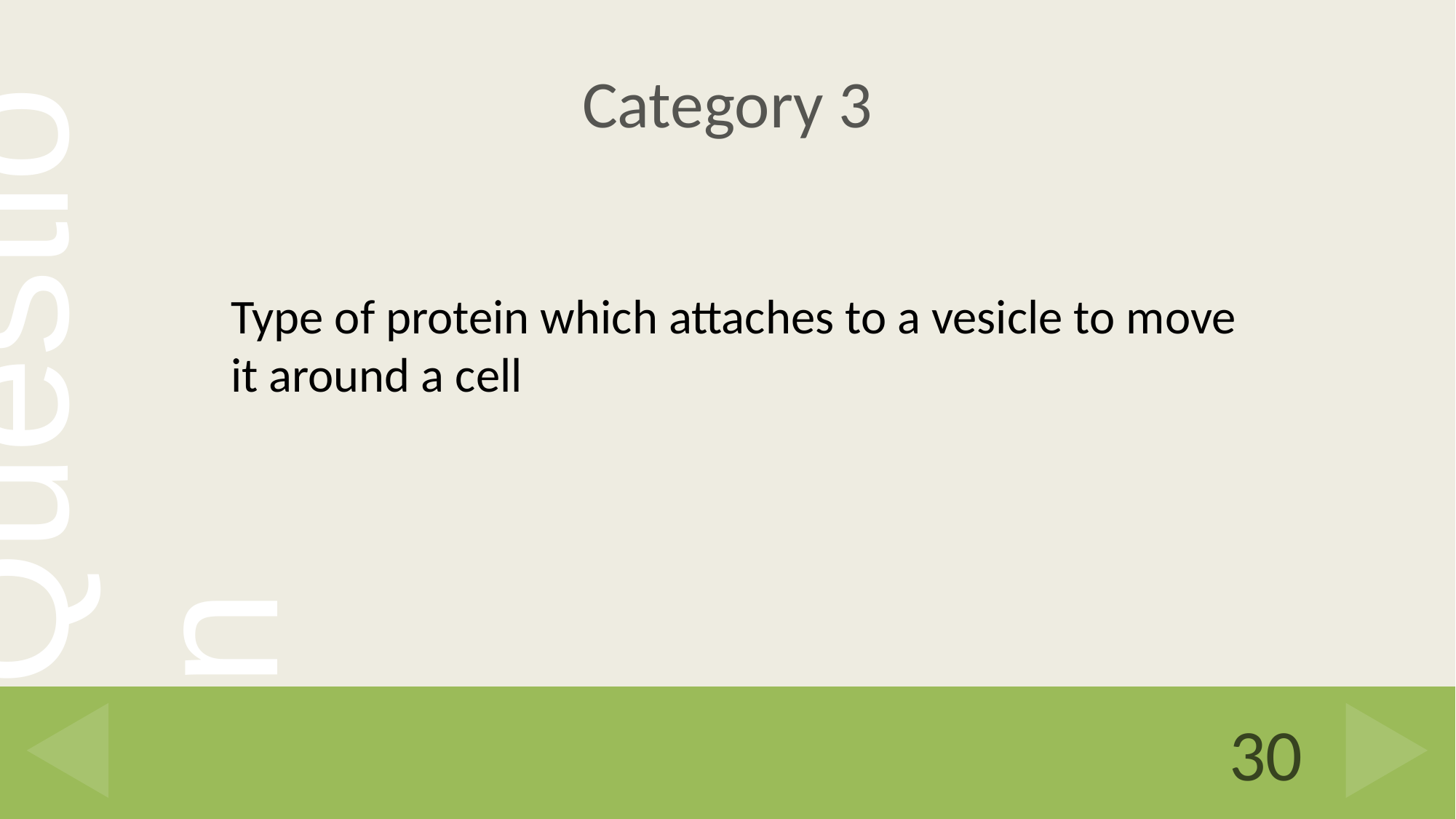

# Category 3
Type of protein which attaches to a vesicle to move it around a cell
30